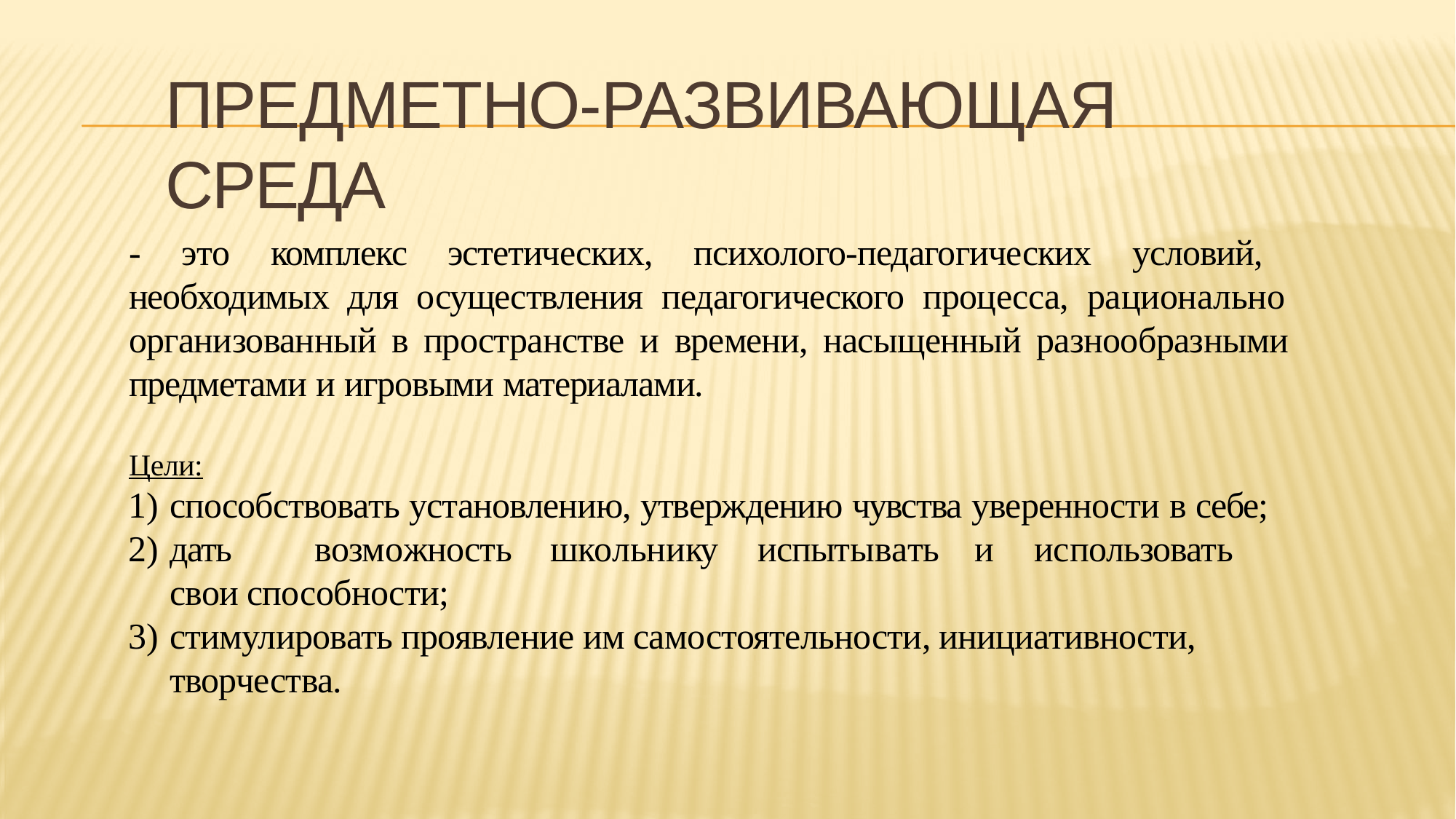

# Предметно-развивающая среда
- это комплекс эстетических, психолого-педагогических условий,  необходимых для осуществления педагогического процесса, рационально  организованный в пространстве и времени, насыщенный разнообразными  предметами и игровыми материалами.

Цели:
способствовать установлению, утверждению чувства уверенности в себе;
дать	возможность	школьнику	испытывать	и	использовать	свои способности;
стимулировать проявление им самостоятельности, инициативности, творчества.